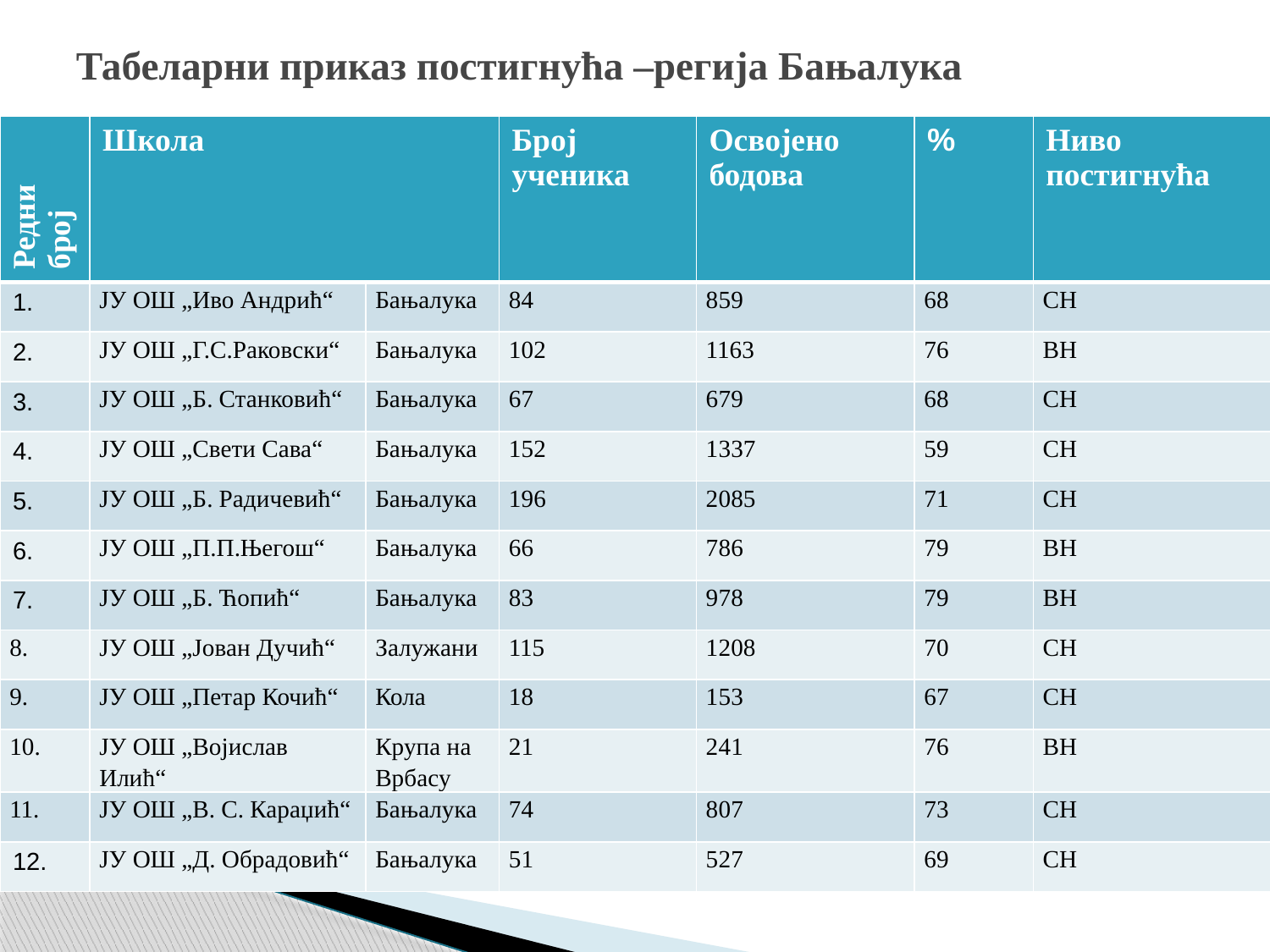

# Табеларни приказ постигнућа –регија Бањалука
| Редни број | Школа |  | Број ученика | Освојено бодова | % | Ниво постигнућа |
| --- | --- | --- | --- | --- | --- | --- |
| 1. | ЈУ ОШ „Иво Андрић“ | Бањалука | 84 | 859 | 68 | СН |
| 2. | ЈУ ОШ „Г.С.Раковски“ | Бањалука | 102 | 1163 | 76 | ВН |
| 3. | ЈУ ОШ „Б. Станковић“ | Бањалука | 67 | 679 | 68 | СН |
| 4. | ЈУ ОШ „Свети Сава“ | Бањалука | 152 | 1337 | 59 | СН |
| 5. | ЈУ ОШ „Б. Радичевић“ | Бањалука | 196 | 2085 | 71 | СН |
| 6. | ЈУ ОШ „П.П.Његош“ | Бањалука | 66 | 786 | 79 | ВН |
| 7. | ЈУ ОШ „Б. Ћопић“ | Бањалука | 83 | 978 | 79 | ВН |
| 8. | ЈУ ОШ „Јован Дучић“ | Залужани | 115 | 1208 | 70 | СН |
| 9. | ЈУ ОШ „Петар Кочић“ | Кола | 18 | 153 | 67 | СН |
| 10. | ЈУ ОШ „Војислав Илић“ | Крупа на Врбасу | 21 | 241 | 76 | ВН |
| 11. | ЈУ ОШ „В. С. Караџић“ | Бањалука | 74 | 807 | 73 | СН |
| 12. | ЈУ ОШ „Д. Обрадовић“ | Бањалука | 51 | 527 | 69 | СН |